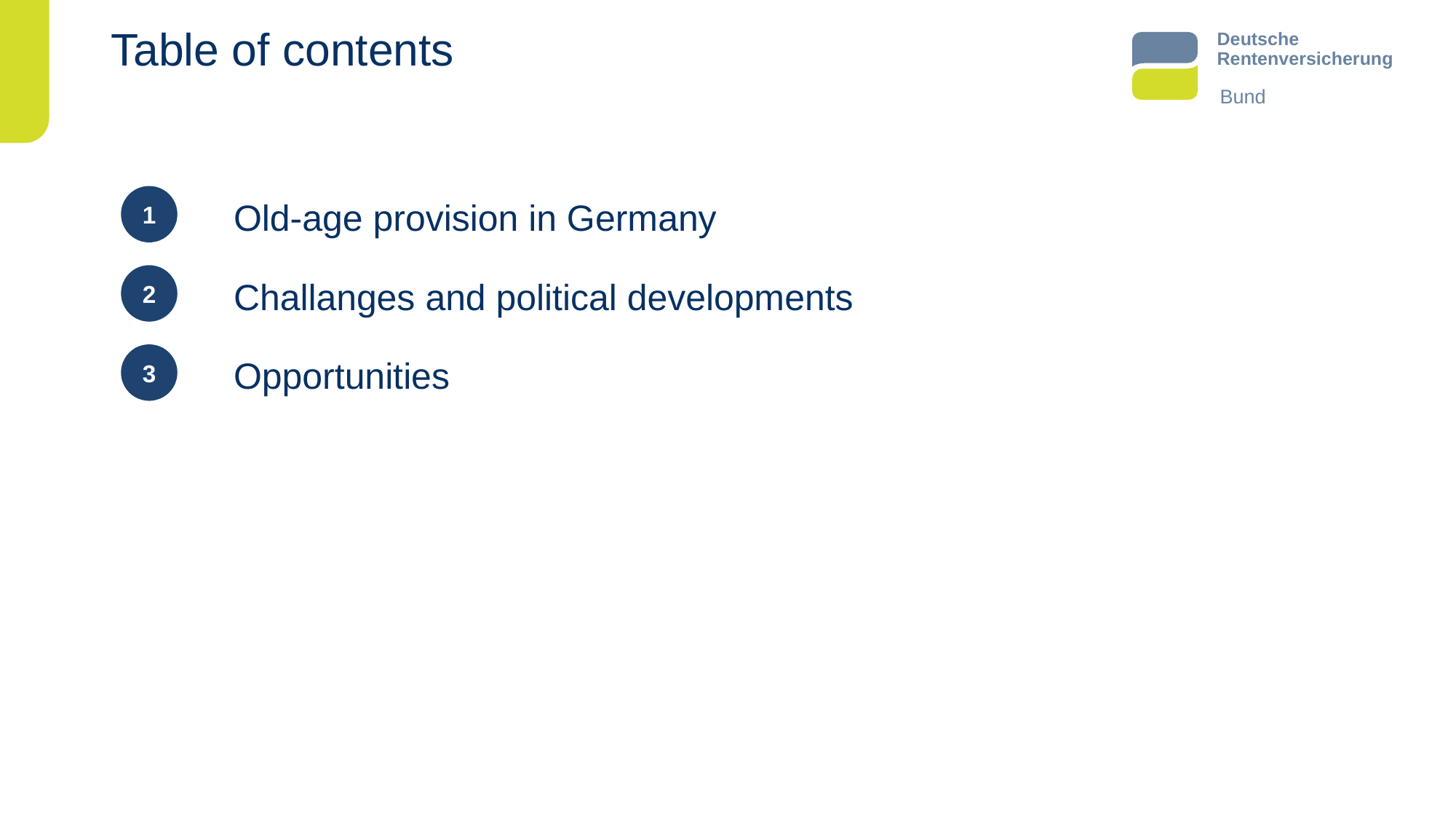

# Table of contents
Old-age provision in Germany
Challanges and political developments
Opportunities

1
2
3